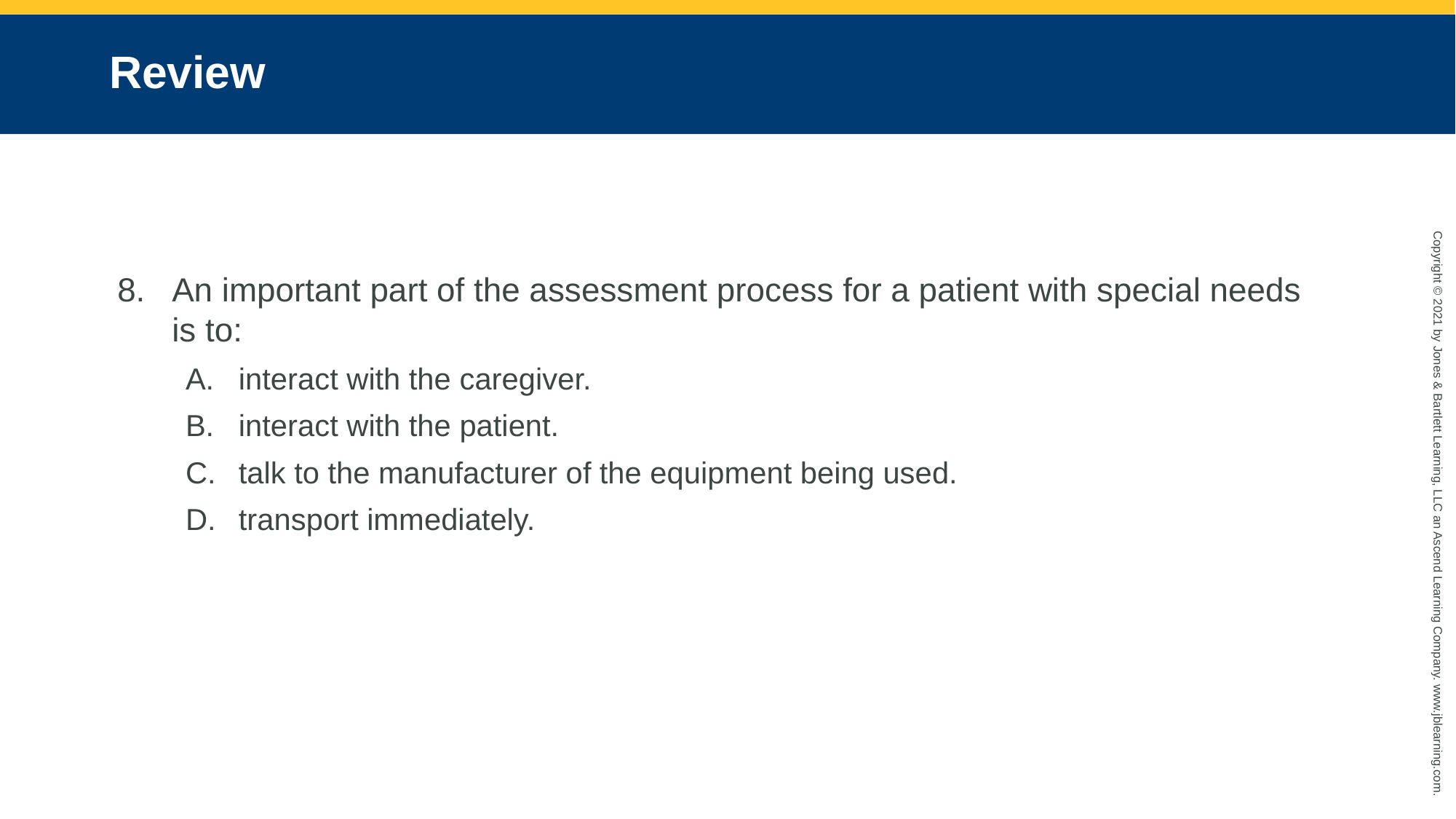

# Review
An important part of the assessment process for a patient with special needs is to:
interact with the caregiver.
interact with the patient.
talk to the manufacturer of the equipment being used.
transport immediately.